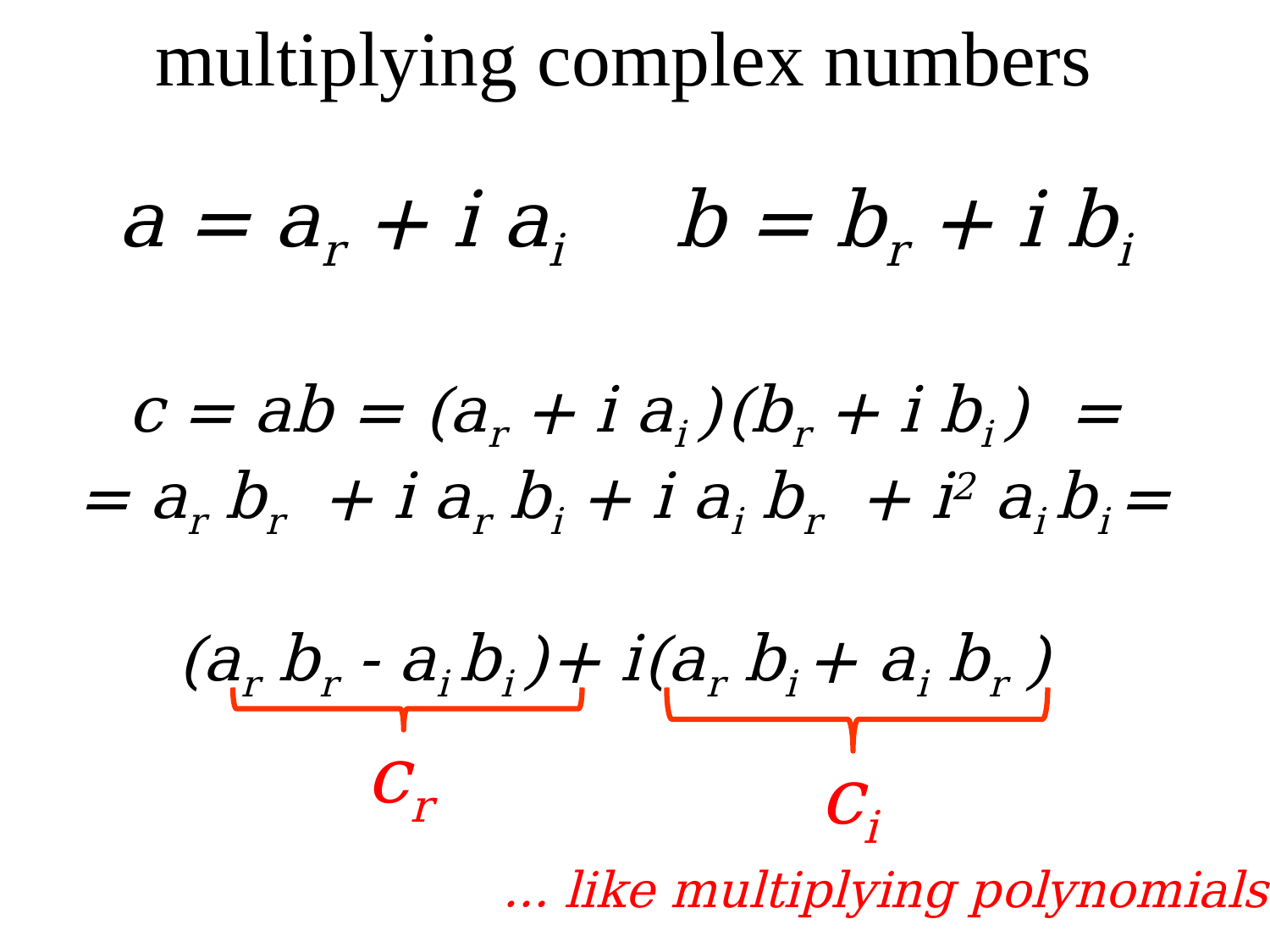

# multiplying complex numbers a = ar + i ai     b = br + i bi c = ab = (ar + i ai )(br + i bi )  = = ar br  + i ar bi + i ai br  + i2 ai bi = (ar br - ai bi )+ i(ar bi + ai br )

cr
ci
… like multiplying polynomials